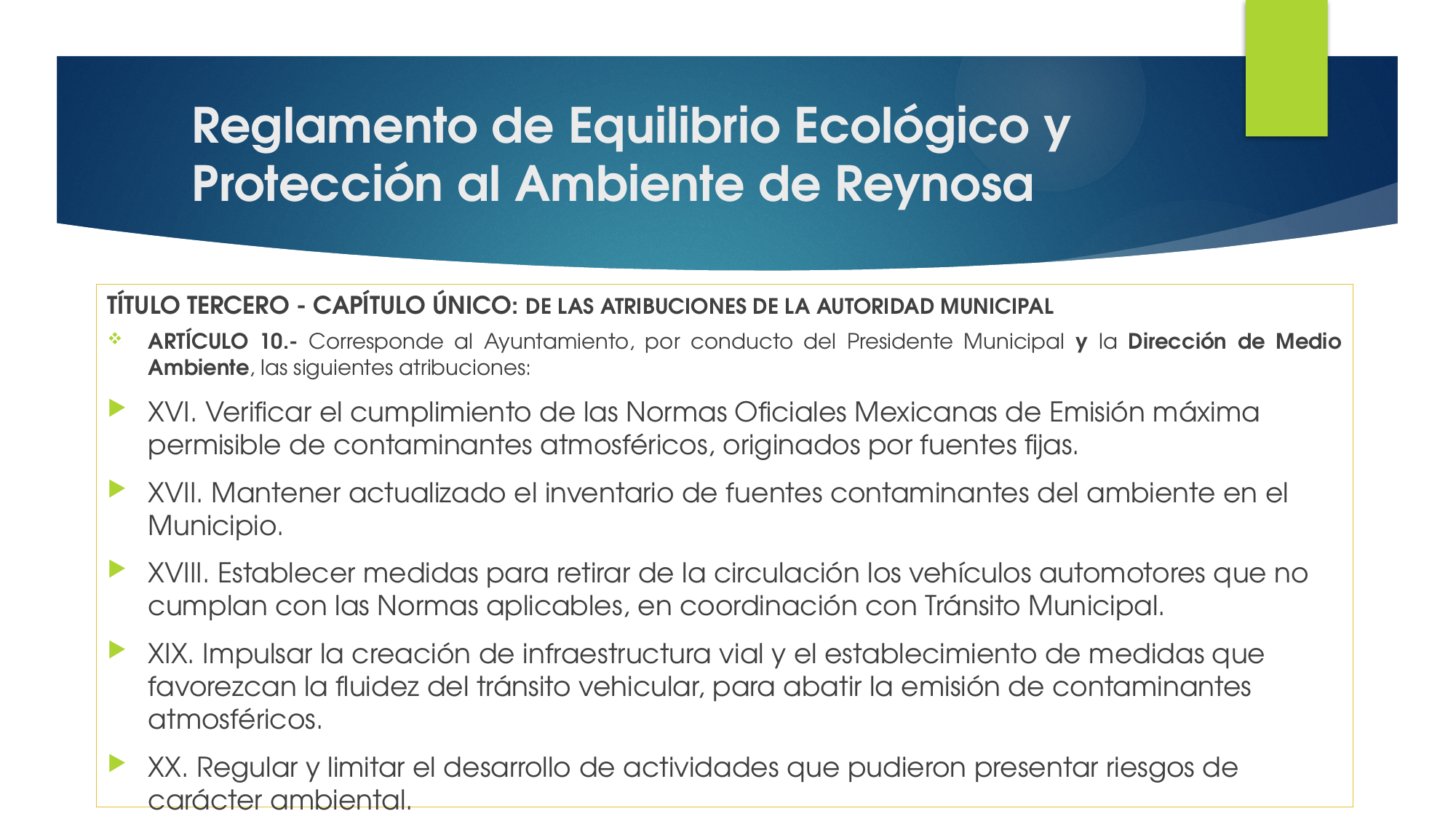

# Reglamento de Equilibrio Ecológico y Protección al Ambiente de Reynosa
TÍTULO TERCERO - CAPÍTULO ÚNICO: DE LAS ATRIBUCIONES DE LA AUTORIDAD MUNICIPAL
ARTÍCULO 10.- Corresponde al Ayuntamiento, por conducto del Presidente Municipal y la Dirección de Medio Ambiente, las siguientes atribuciones:
XVI. Verificar el cumplimiento de las Normas Oficiales Mexicanas de Emisión máxima permisible de contaminantes atmosféricos, originados por fuentes fijas.
XVII. Mantener actualizado el inventario de fuentes contaminantes del ambiente en el Municipio.
XVIII. Establecer medidas para retirar de la circulación los vehículos automotores que no cumplan con las Normas aplicables, en coordinación con Tránsito Municipal.
XIX. Impulsar la creación de infraestructura vial y el establecimiento de medidas que favorezcan la fluidez del tránsito vehicular, para abatir la emisión de contaminantes atmosféricos.
XX. Regular y limitar el desarrollo de actividades que pudieron presentar riesgos de carácter ambiental.